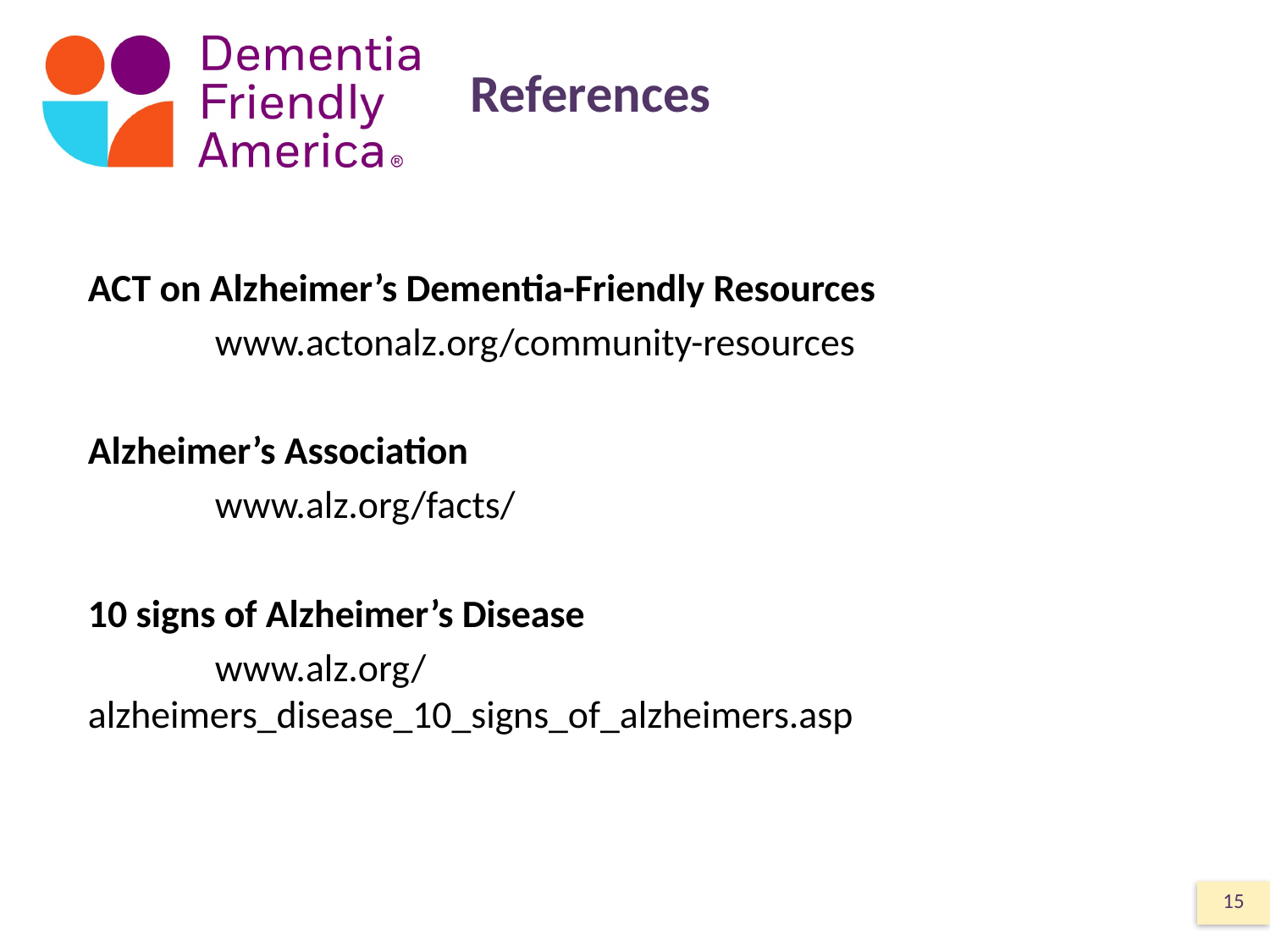

# References
ACT on Alzheimer’s Dementia-Friendly Resources
	www.actonalz.org/community-resources

Alzheimer’s Association
	www.alz.org/facts/

10 signs of Alzheimer’s Disease
	www.alz.org/alzheimers_disease_10_signs_of_alzheimers.asp